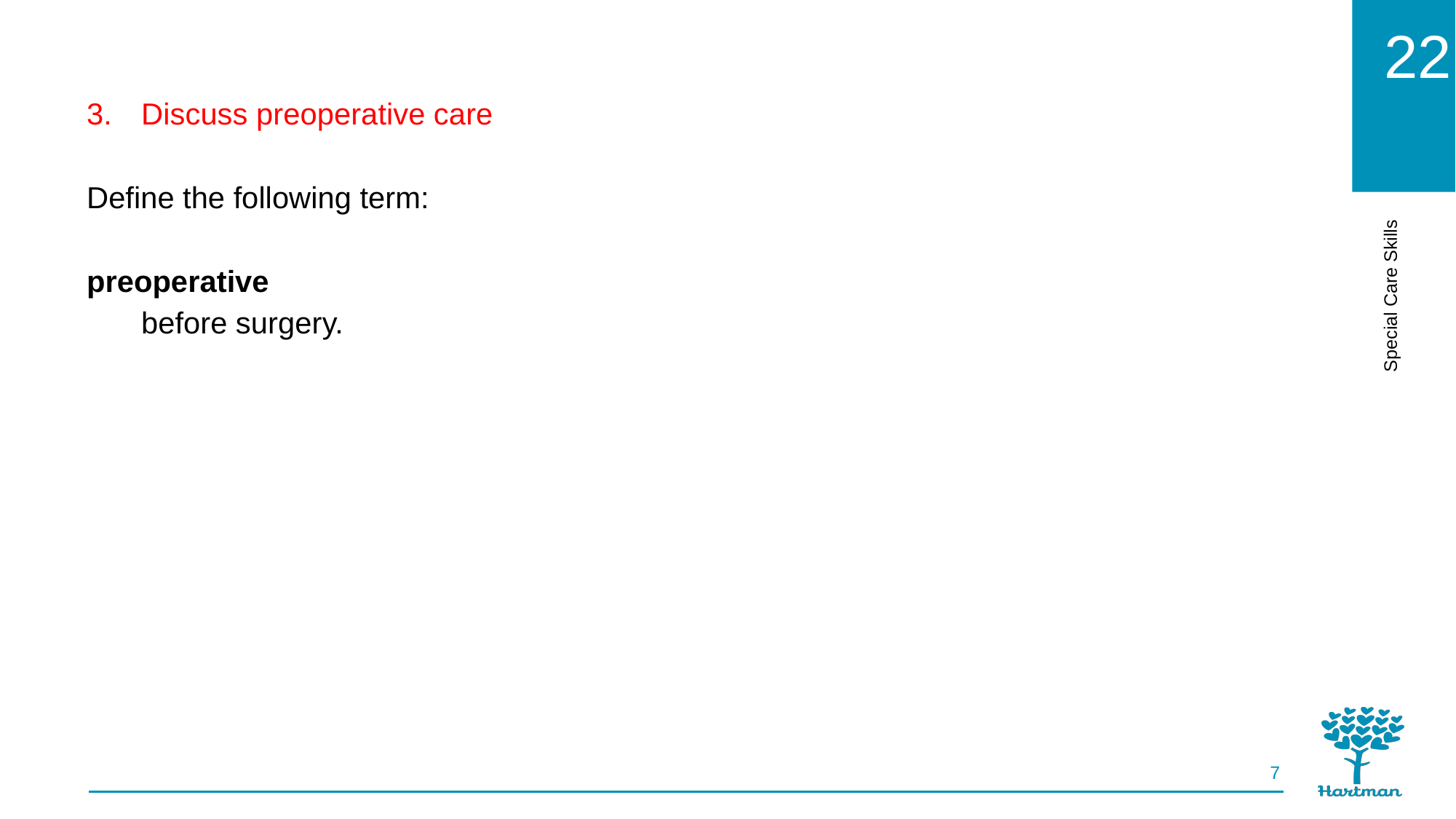

Discuss preoperative care

Define the following term:

preoperative
before surgery.

7